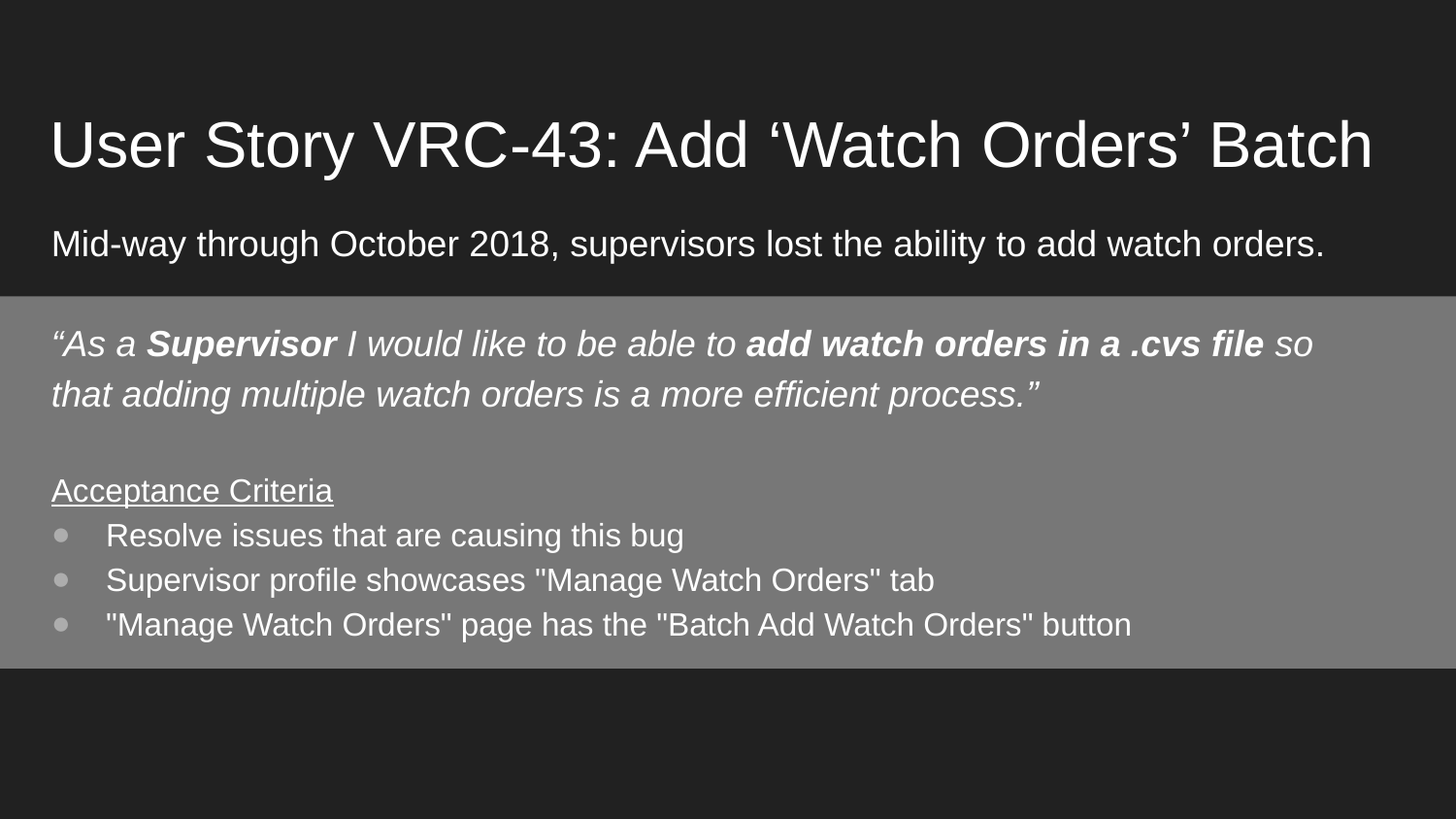

# User Story VRC-43: Add ‘Watch Orders’ Batch
Mid-way through October 2018, supervisors lost the ability to add watch orders.

“As a Supervisor I would like to be able to add watch orders in a .cvs file so that adding multiple watch orders is a more efficient process.”

Acceptance Criteria
Resolve issues that are causing this bug
Supervisor profile showcases "Manage Watch Orders" tab
"Manage Watch Orders" page has the "Batch Add Watch Orders" button